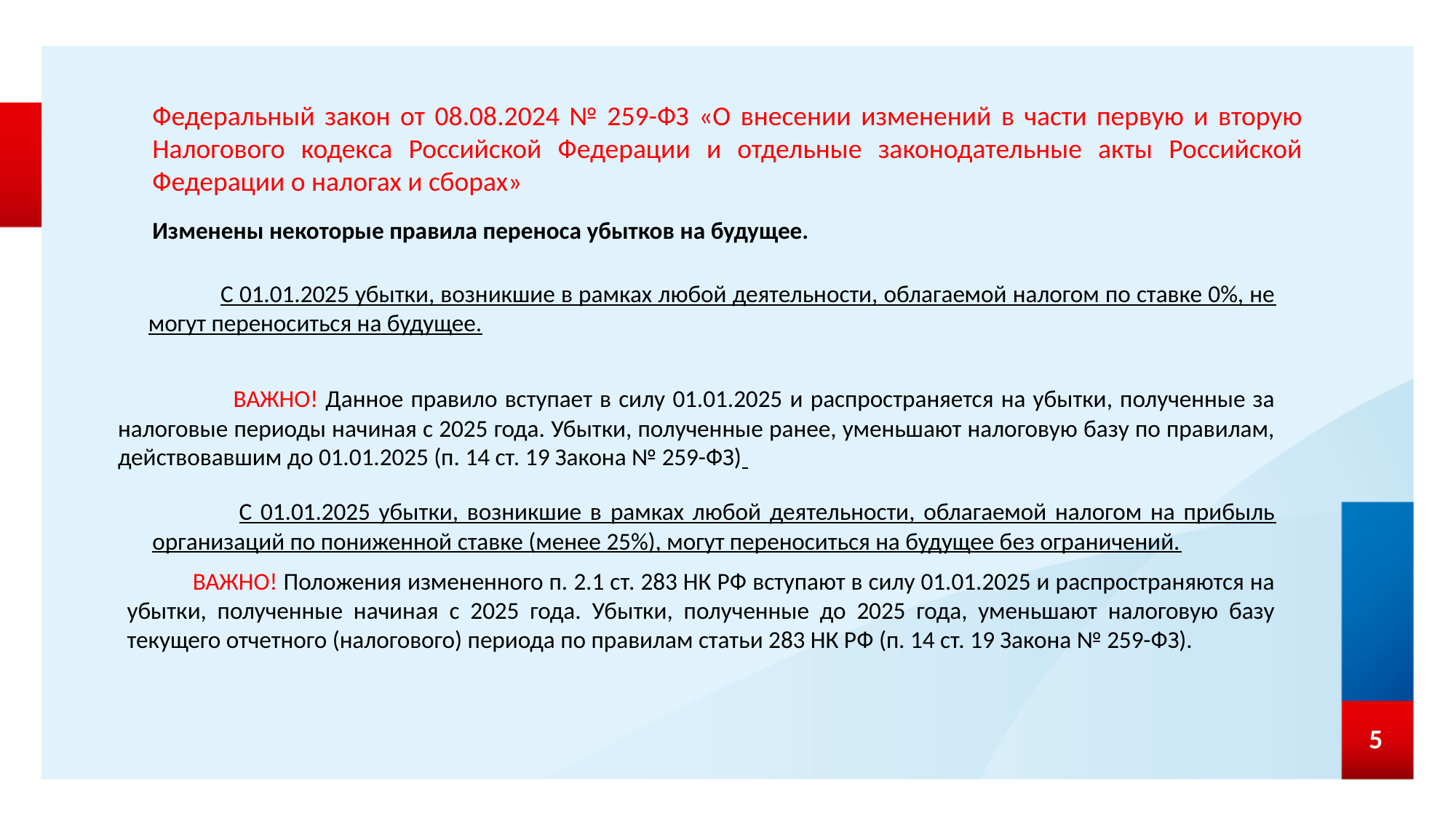

Федеральный закон от 08.08.2024 № 259-ФЗ «О внесении изменений в части первую и вторую Налогового кодекса Российской Федерации и отдельные законодательные акты Российской Федерации о налогах и сборах»
Изменены некоторые правила переноса убытков на будущее.

            С 01.01.2025 убытки, возникшие в рамках любой деятельности, облагаемой налогом по ставке 0%, не могут переноситься на будущее.
              ВАЖНО! Данное правило вступает в силу 01.01.2025 и распространяется на убытки, полученные за налоговые периоды начиная с 2025 года. Убытки, полученные ранее, уменьшают налоговую базу по правилам, действовавшим до 01.01.2025 (п. 14 ст. 19 Закона № 259-ФЗ)

          С 01.01.2025 убытки, возникшие в рамках любой деятельности, облагаемой налогом на прибыль организаций по пониженной ставке (менее 25%), могут переноситься на будущее без ограничений.
           ВАЖНО! Положения измененного п. 2.1 ст. 283 НК РФ вступают в силу 01.01.2025 и распространяются на убытки, полученные начиная с 2025 года. Убытки, полученные до 2025 года, уменьшают налоговую базу текущего отчетного (налогового) периода по правилам статьи 283 НК РФ (п. 14 ст. 19 Закона № 259-ФЗ).
5